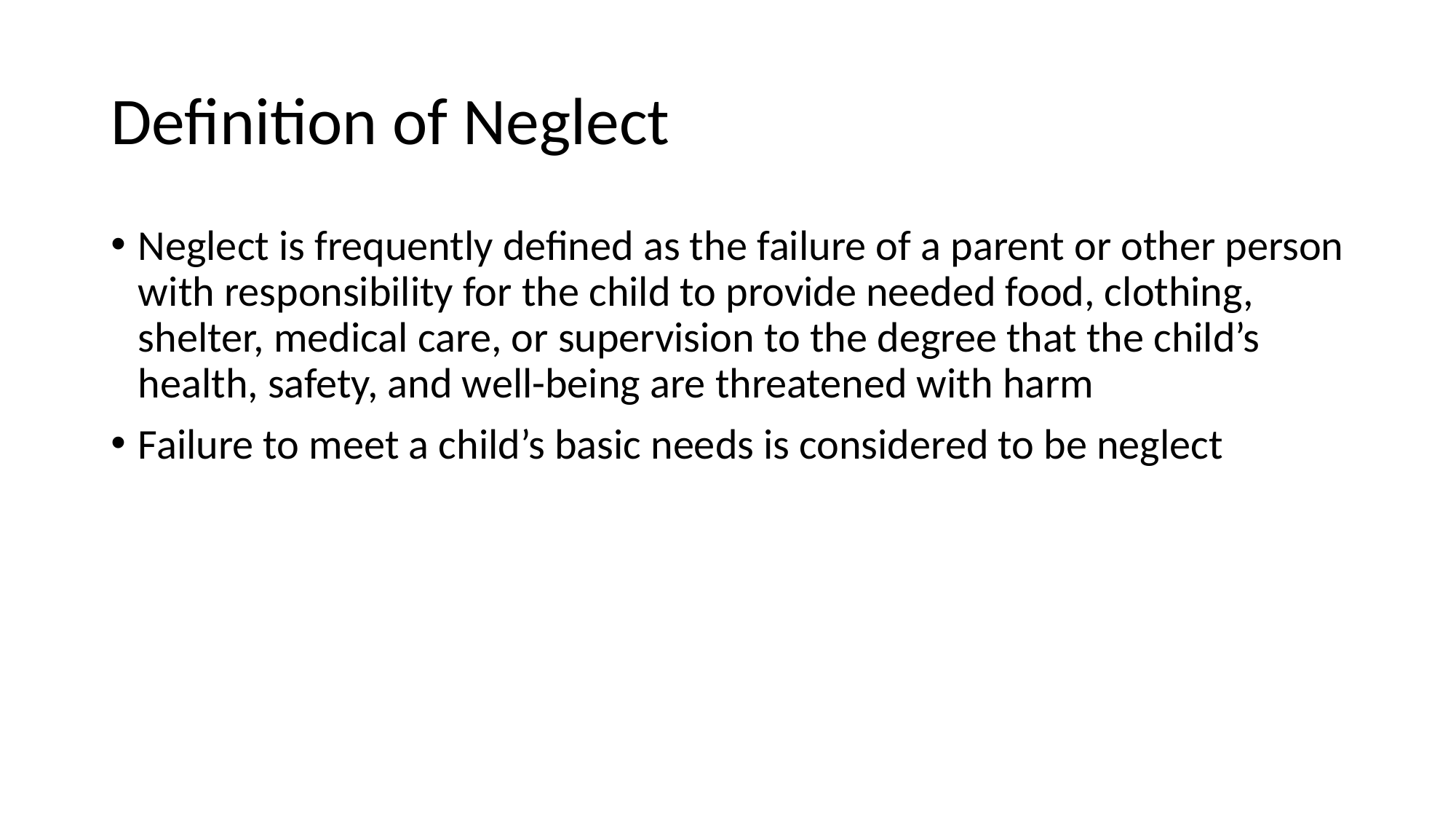

# Definition of Neglect
Neglect is frequently defined as the failure of a parent or other person with responsibility for the child to provide needed food, clothing, shelter, medical care, or supervision to the degree that the child’s health, safety, and well-being are threatened with harm
Failure to meet a child’s basic needs is considered to be neglect